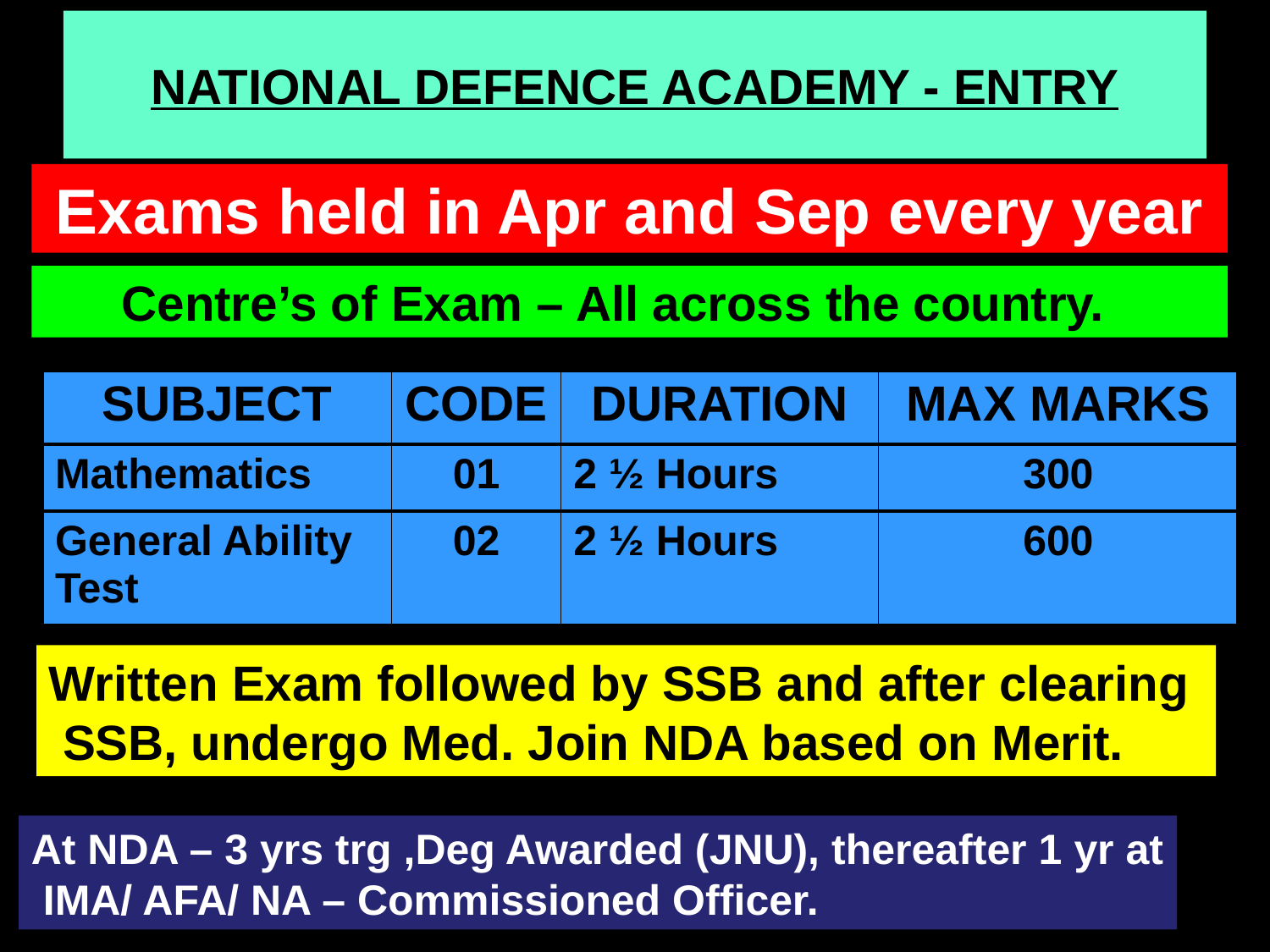

NATIONAL DEFENCE ACADEMY - ENTRY
# HOW TO JOIN INDIAN ARMY
Exams held in Apr and Sep every year
 Centre’s of Exam – All across the country.
| SUBJECT | CODE | DURATION | MAX MARKS |
| --- | --- | --- | --- |
| Mathematics | 01 | 2 ½ Hours | 300 |
| General Ability Test | 02 | 2 ½ Hours | 600 |
Written Exam followed by SSB and after clearing
 SSB, undergo Med. Join NDA based on Merit.
At NDA – 3 yrs trg ,Deg Awarded (JNU), thereafter 1 yr at
 IMA/ AFA/ NA – Commissioned Officer.